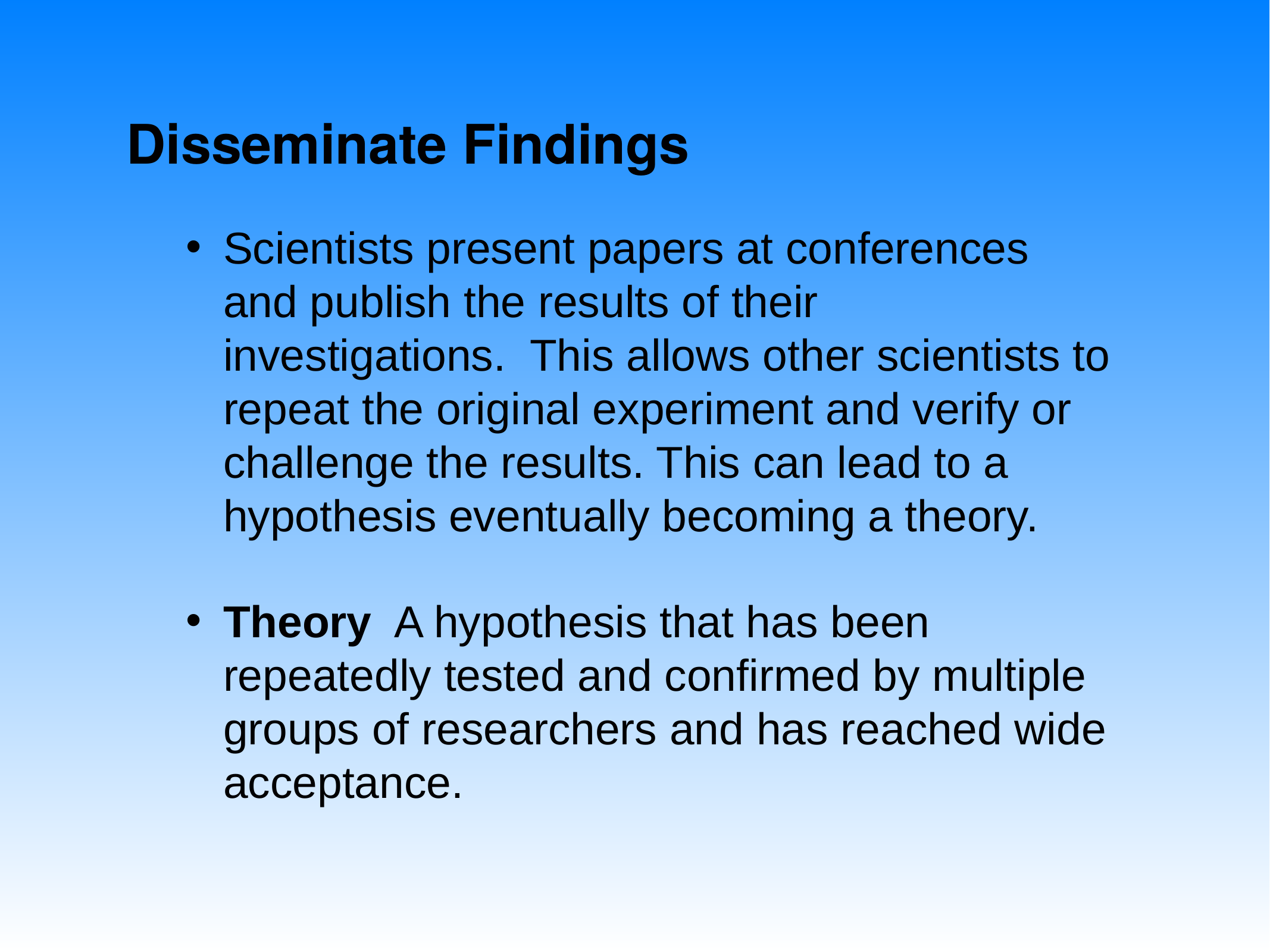

# Disseminate Findings
Scientists present papers at conferences and publish the results of their investigations.  This allows other scientists to repeat the original experiment and verify or challenge the results. This can lead to a hypothesis eventually becoming a theory.
Theory  A hypothesis that has been repeatedly tested and confirmed by multiple groups of researchers and has reached wide acceptance.